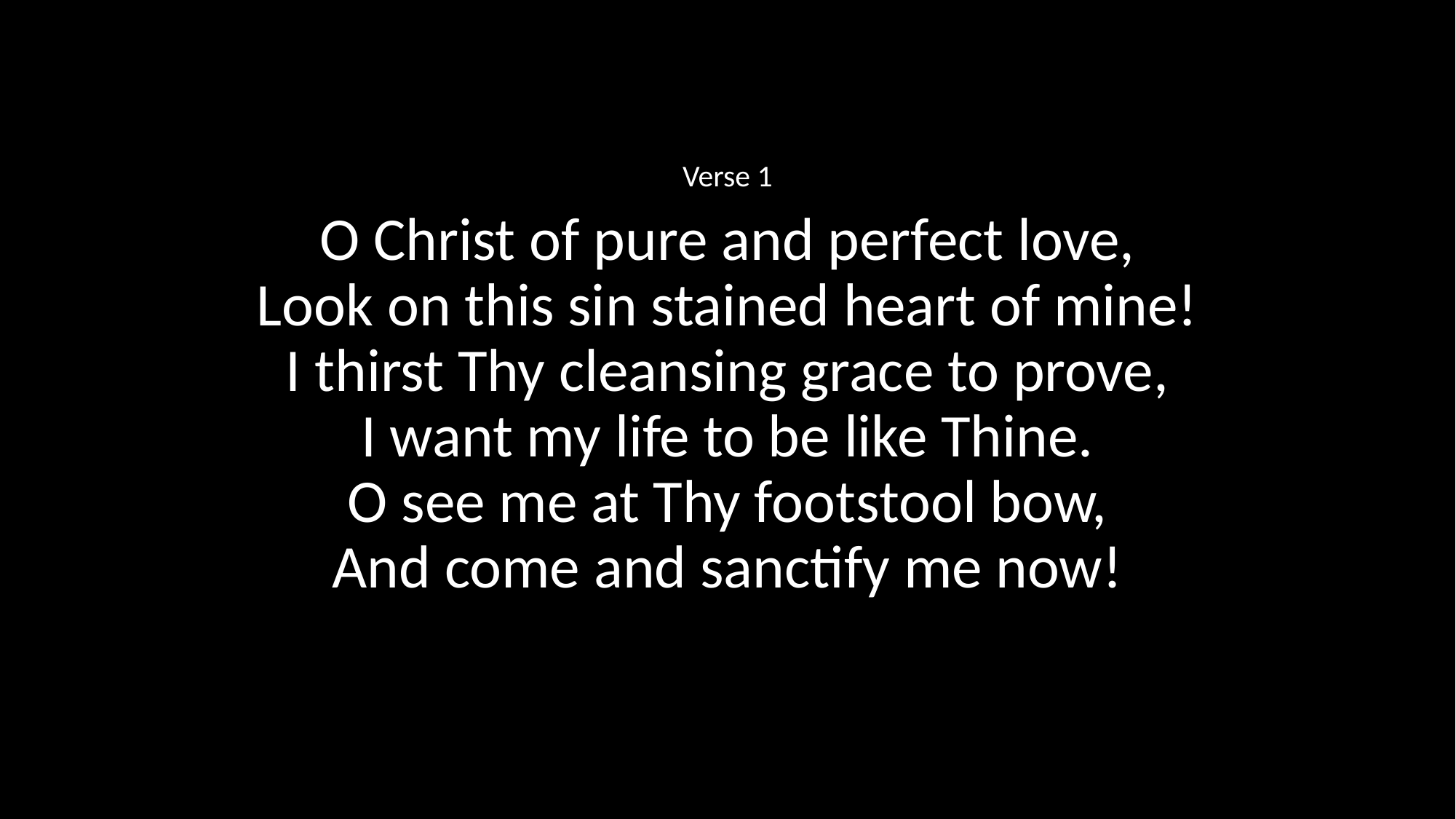

Verse 1
O Christ of pure and perfect love,
Look on this sin stained heart of mine!
I thirst Thy cleansing grace to prove,
I want my life to be like Thine.
O see me at Thy footstool bow,
And come and sanctify me now!